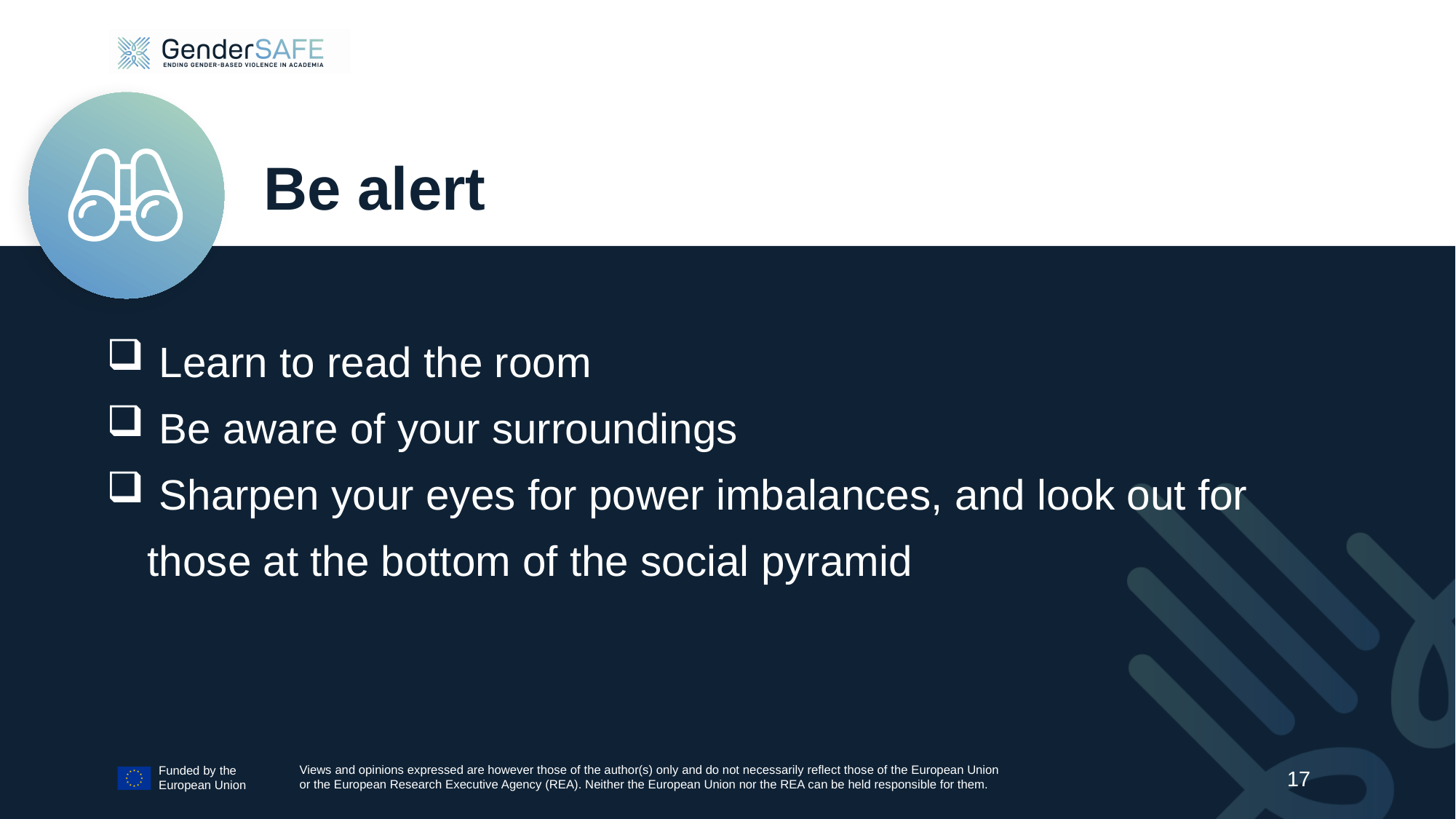

# Be alert

 Learn to read the room
 Be aware of your surroundings
 Sharpen your eyes for power imbalances, and look out for those at the bottom of the social pyramid